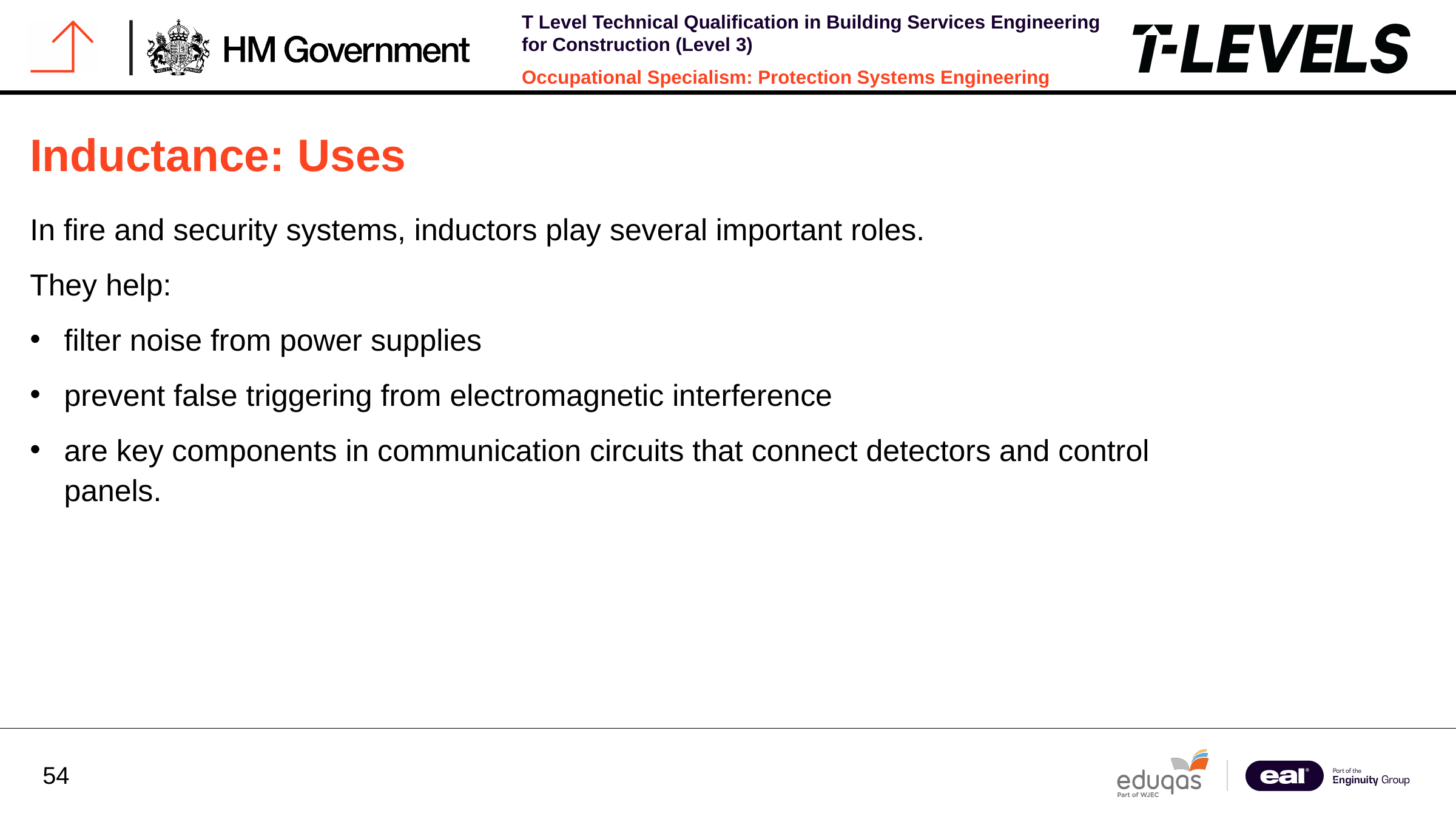

Inductance: Uses
In fire and security systems, inductors play several important roles.
They help:
filter noise from power supplies
prevent false triggering from electromagnetic interference
are key components in communication circuits that connect detectors and control panels.